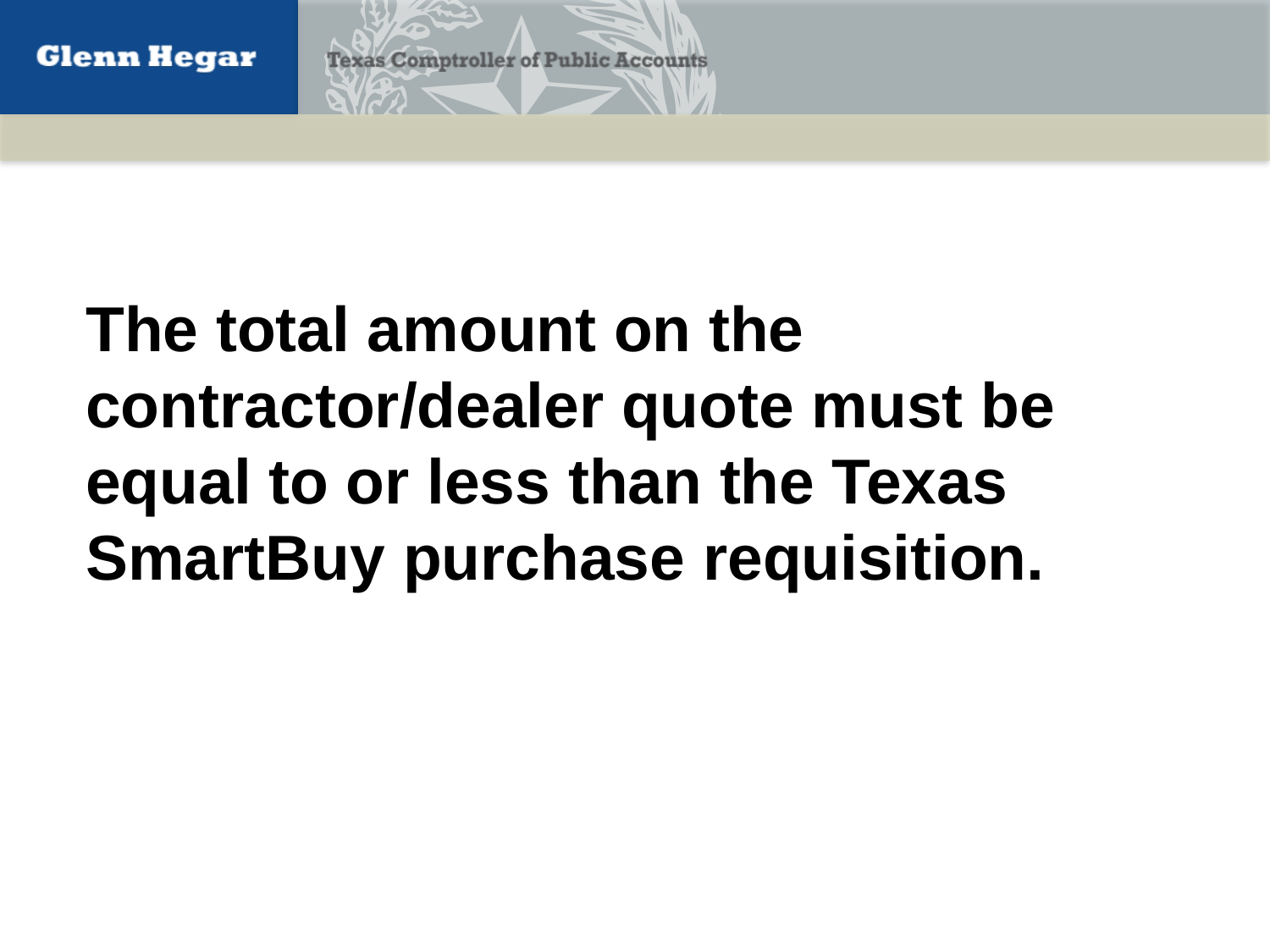

# The total amount on the contractor/dealer quote must be equal to or less than the Texas SmartBuy purchase requisition.